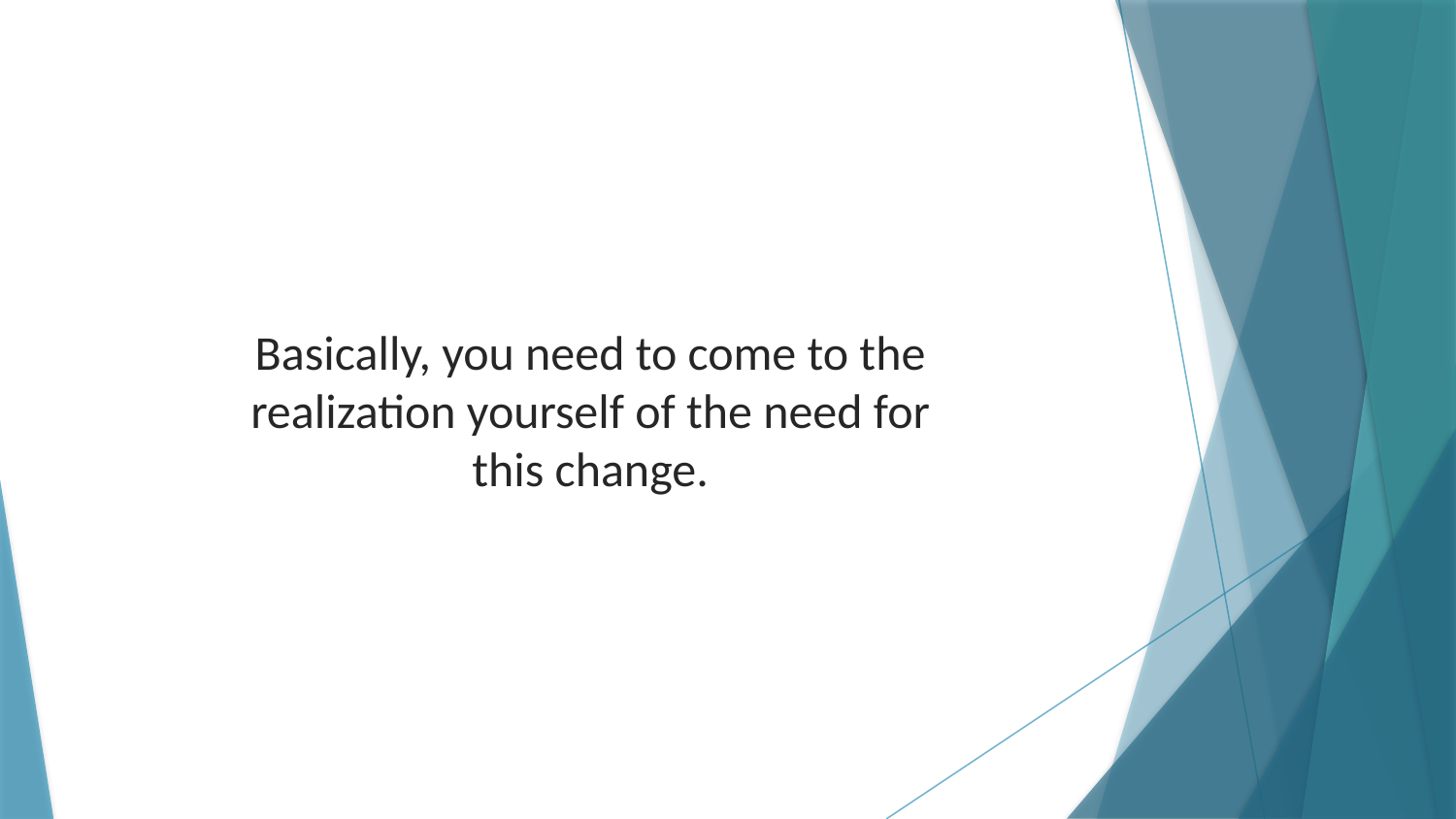

Basically, you need to come to the realization yourself of the need for this change.